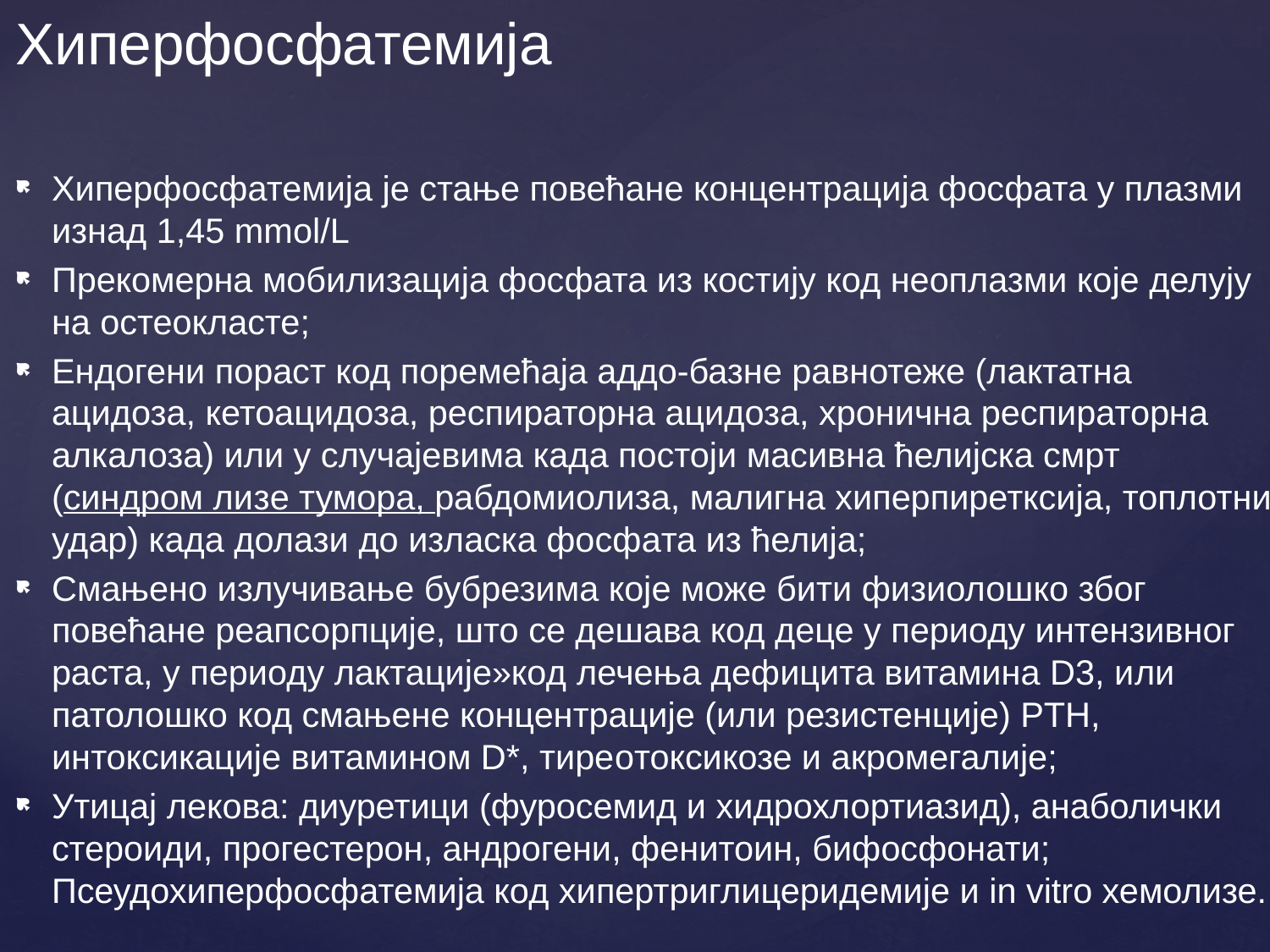

Хиперфосфатемија

Хиперфосфатемија је стање повећане концентрација фосфата у плазми изнад 1,45 mmоl/L
Прекомерна мобилизација фосфата из костију код неоплазми које делују на остеокласте;
Ендогени пораст код поремећаја аддо-базне равнотеже (лактатна ацидоза, кетоацидоза, респираторна ацидоза, хронична респираторна алкалоза) или у случајевима када постоји масивна ћелијска смрт (синдром лизе тумора, рабдомиолиза, малигна хиперпиретксија, топлотни удар) када долази до изласка фосфата из ћелија;
Смањено излучивање бубрезима које може бити физиолошко због повећане реапсорпције, што се дешава код деце у периоду интензивног раста, у периоду лактације»код лечења дефицита витамина D3, или патолошко код смањене концентрације (или резистенције) PTH, интоксикације витамином D*, тиреотоксикозе и акромегалије;
Утицај лекова: диуретици (фуросемид и хидрохлортиазид), анаболички стероиди, прогестерон, андрогени, фенитоин, бифосфонати; Псеудохиперфосфатемија код хипертриглицеридемије и in vitro хемолизе.